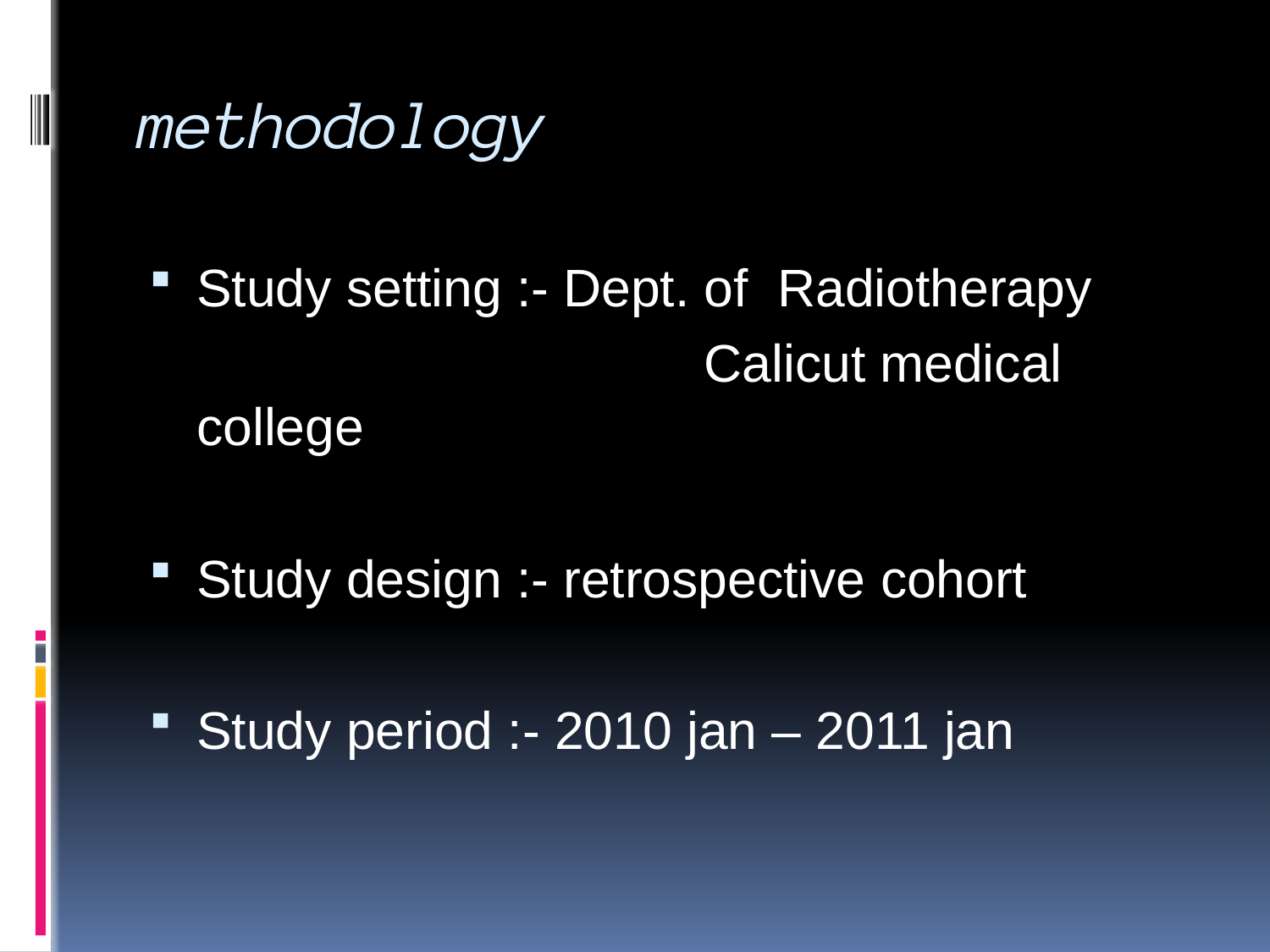

# methodology
Study setting :- Dept. of  Radiotherapy
                                      Calicut medical college

Study design :- retrospective cohort

Study period :- 2010 jan – 2011 jan